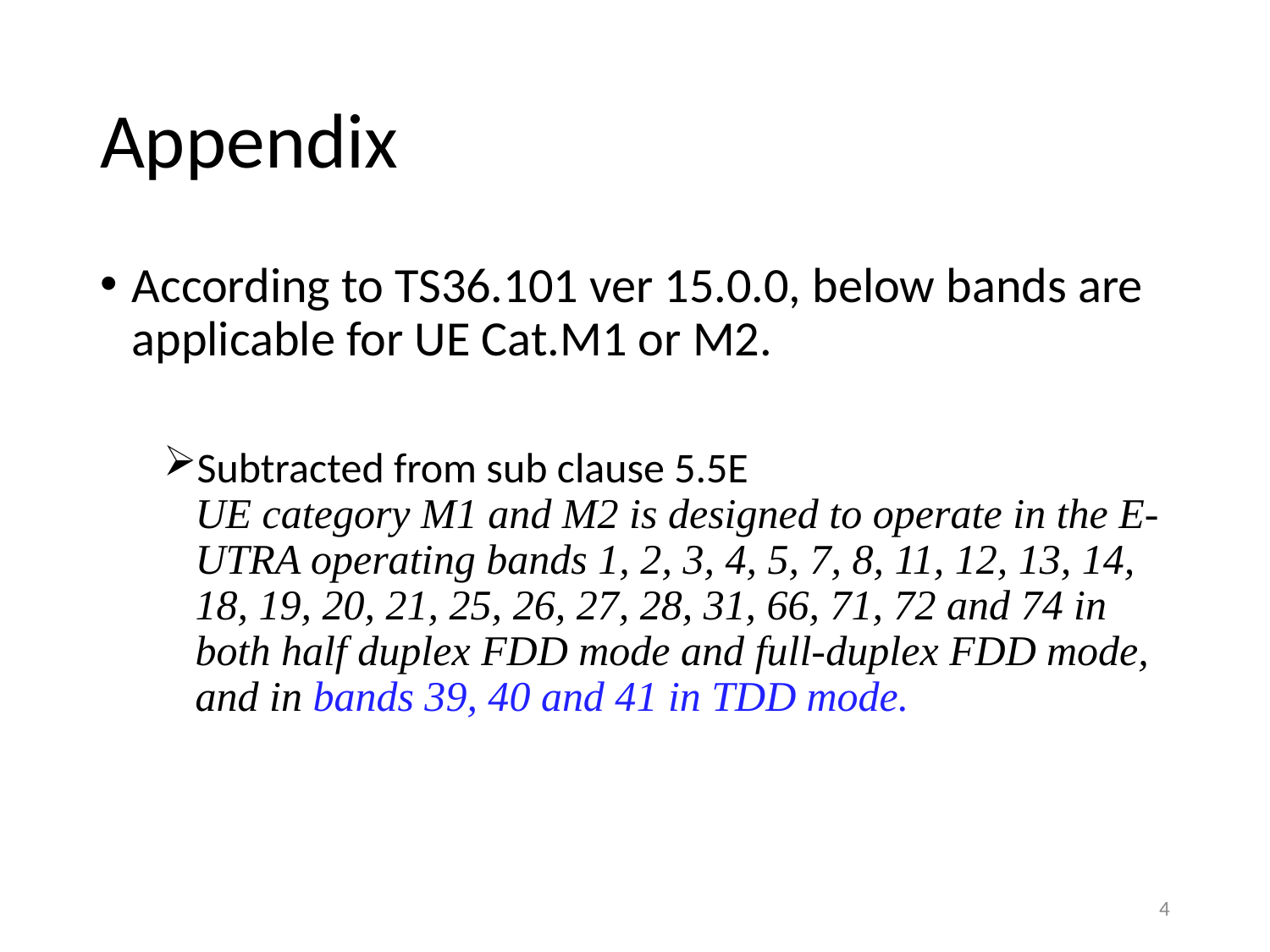

# Appendix
According to TS36.101 ver 15.0.0, below bands are applicable for UE Cat.M1 or M2.

Subtracted from sub clause 5.5E
UE category M1 and M2 is designed to operate in the E-UTRA operating bands 1, 2, 3, 4, 5, 7, 8, 11, 12, 13, 14, 18, 19, 20, 21, 25, 26, 27, 28, 31, 66, 71, 72 and 74 in both half duplex FDD mode and full-duplex FDD mode, and in bands 39, 40 and 41 in TDD mode.
4